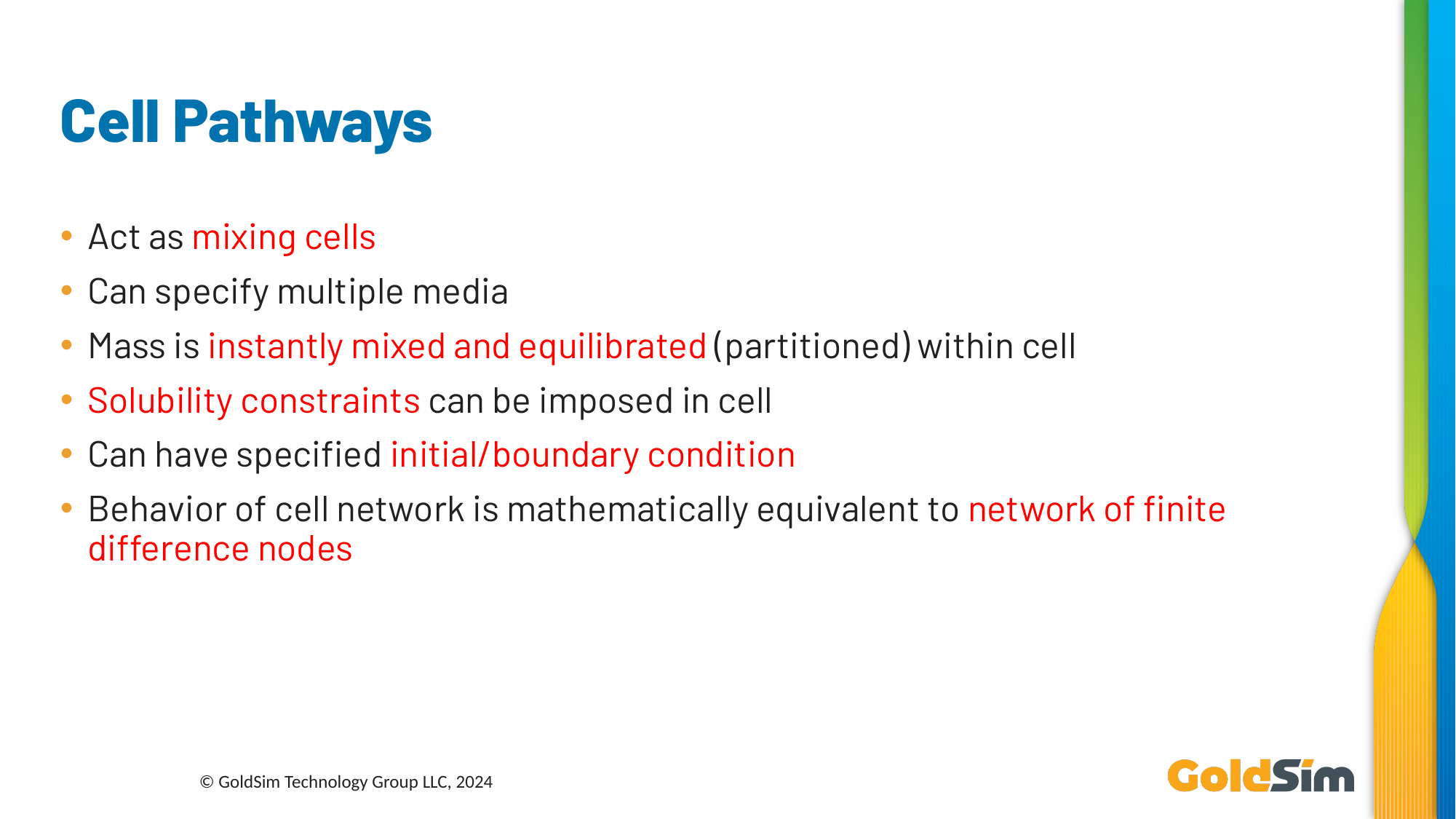

# Cell Pathways
Act as mixing cells
Can specify multiple media
Mass is instantly mixed and equilibrated (partitioned) within cell
Solubility constraints can be imposed in cell
Can have specified initial/boundary condition
Behavior of cell network is mathematically equivalent to network of finite difference nodes
© GoldSim Technology Group LLC, 2024